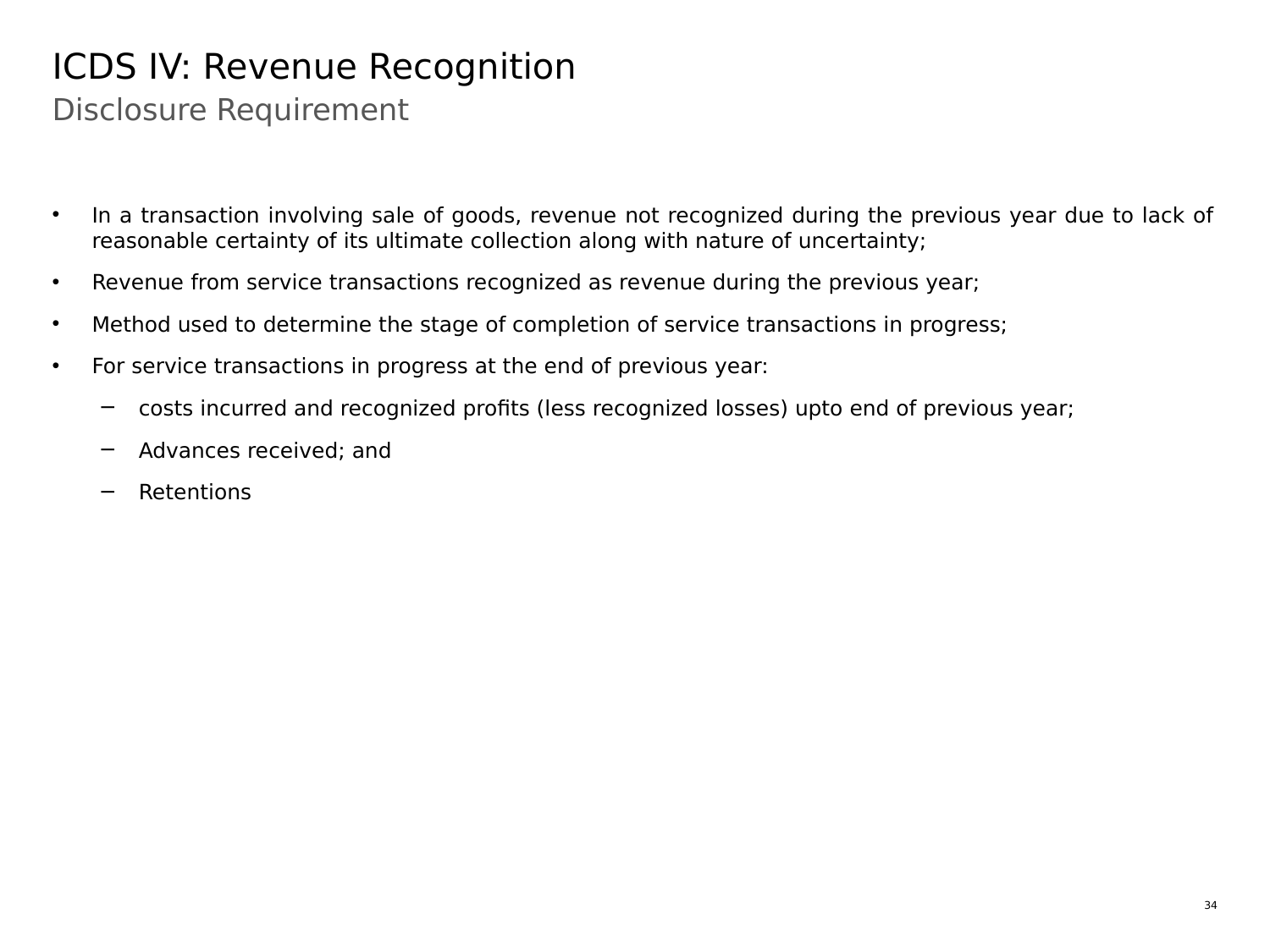

# ICDS IV: Revenue Recognition
Disclosure Requirement
In a transaction involving sale of goods, revenue not recognized during the previous year due to lack of reasonable certainty of its ultimate collection along with nature of uncertainty;
Revenue from service transactions recognized as revenue during the previous year;
Method used to determine the stage of completion of service transactions in progress;
For service transactions in progress at the end of previous year:
costs incurred and recognized profits (less recognized losses) upto end of previous year;
Advances received; and
Retentions